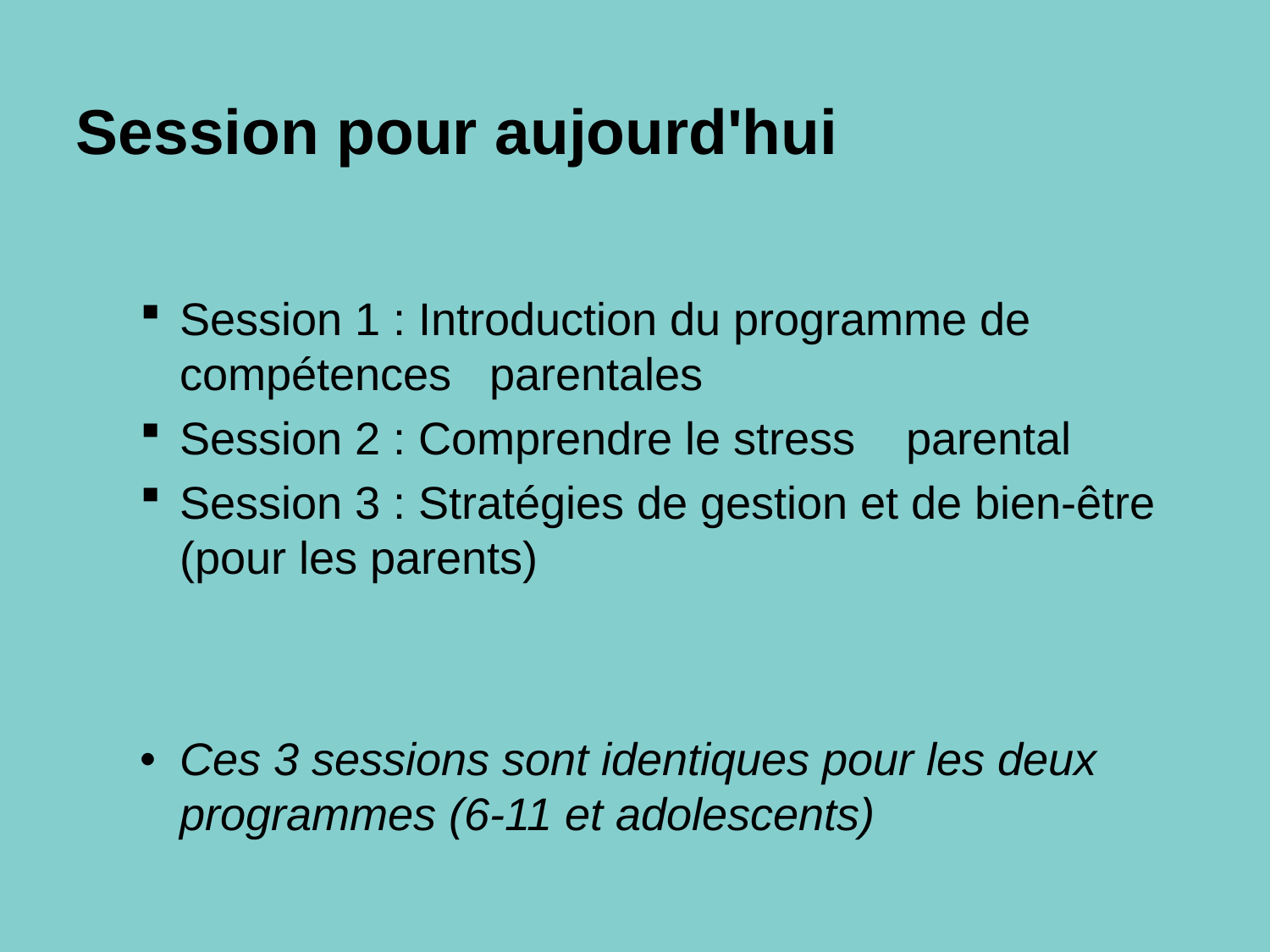

# Session pour aujourd'hui

Session 1 : Introduction du programme de compétences   parentales
Session 2 : Comprendre le stress    parental
Session 3 : Stratégies de gestion et de bien-être (pour les parents)

Ces 3 sessions sont identiques pour les deux programmes (6-11 et adolescents)